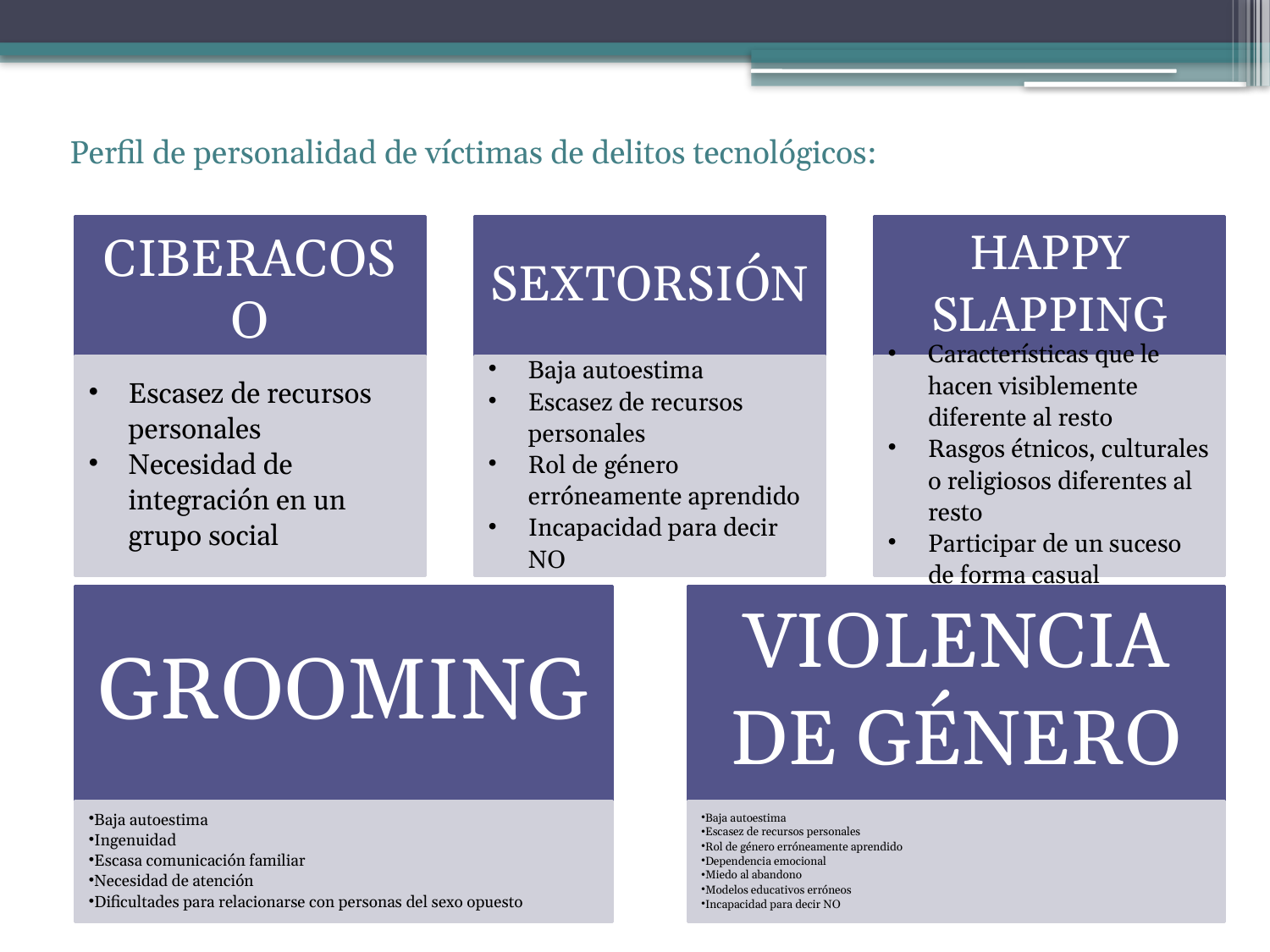

Perfil de personalidad de víctimas de delitos tecnológicos:

CIBERACOSO
Escasez de recursos personales
SEXTORSIÓN
Baja autoestima
Escasez de recursos personales
Necesidad de integración en un grupo social
Rol de género erróneamente aprendido
Incapacidad para decir NO
HAPPY SLAPPING
Características que le hacen visiblemente diferente al resto
Rasgos étnicos, culturales o religiosos diferentes al resto
Participar de un suceso de forma casual
GROOMING
Baja autoestima
VIOLENCIA DE GÉNERO
Baja autoestima
Rol de género erróneamente aprendido
Dependencia emocional
Miedo al abandono
Escasez de recursos personales
Modelos educativos erróneos
Incapacidad para decir NO
Ingenuidad
Escasa comunicación familiar
Necesidad de atención
Dificultades para relacionarse con personas del sexo opuesto